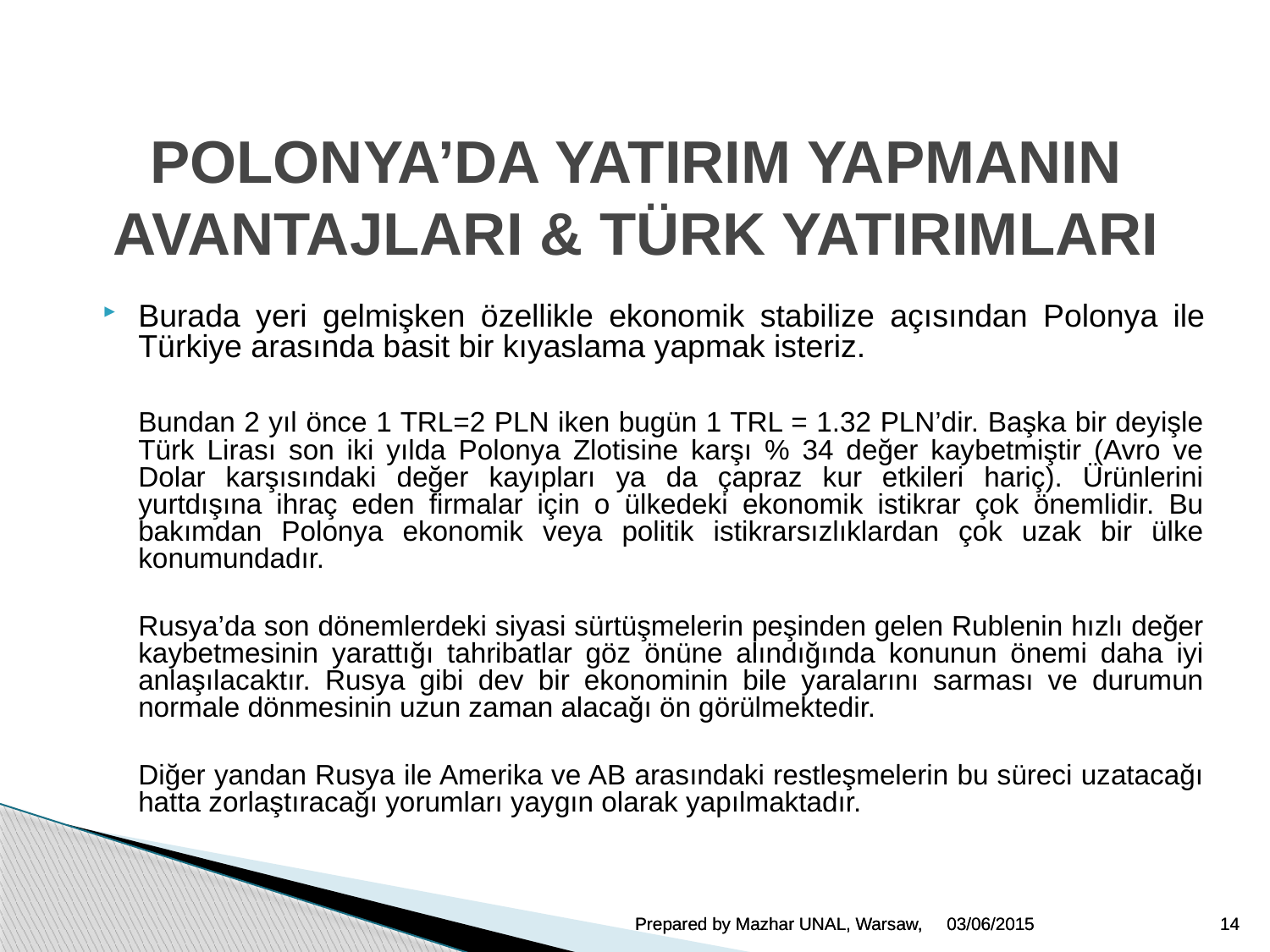

POLONYA’DA YATIRIM YAPMANIN AVANTAJLARI & TÜRK YATIRIMLARI
Burada yeri gelmişken özellikle ekonomik stabilize açısından Polonya ile Türkiye arasında basit bir kıyaslama yapmak isteriz.

	Bundan 2 yıl önce 1 TRL=2 PLN iken bugün 1 TRL = 1.32 PLN’dir. Başka bir deyişle Türk Lirası son iki yılda Polonya Zlotisine karşı % 34 değer kaybetmiştir (Avro ve Dolar karşısındaki değer kayıpları ya da çapraz kur etkileri hariç). Ürünlerini yurtdışına ihraç eden firmalar için o ülkedeki ekonomik istikrar çok önemlidir. Bu bakımdan Polonya ekonomik veya politik istikrarsızlıklardan çok uzak bir ülke konumundadır.

	Rusya’da son dönemlerdeki siyasi sürtüşmelerin peşinden gelen Rublenin hızlı değer kaybetmesinin yarattığı tahribatlar göz önüne alındığında konunun önemi daha iyi anlaşılacaktır. Rusya gibi dev bir ekonominin bile yaralarını sarması ve durumun normale dönmesinin uzun zaman alacağı ön görülmektedir.

	Diğer yandan Rusya ile Amerika ve AB arasındaki restleşmelerin bu süreci uzatacağı hatta zorlaştıracağı yorumları yaygın olarak yapılmaktadır.

Prepared by Mazhar UNAL, Warsaw,
Prepared by Mazhar UNAL, Warsaw,
03/06/2015
03/06/2015
14
14